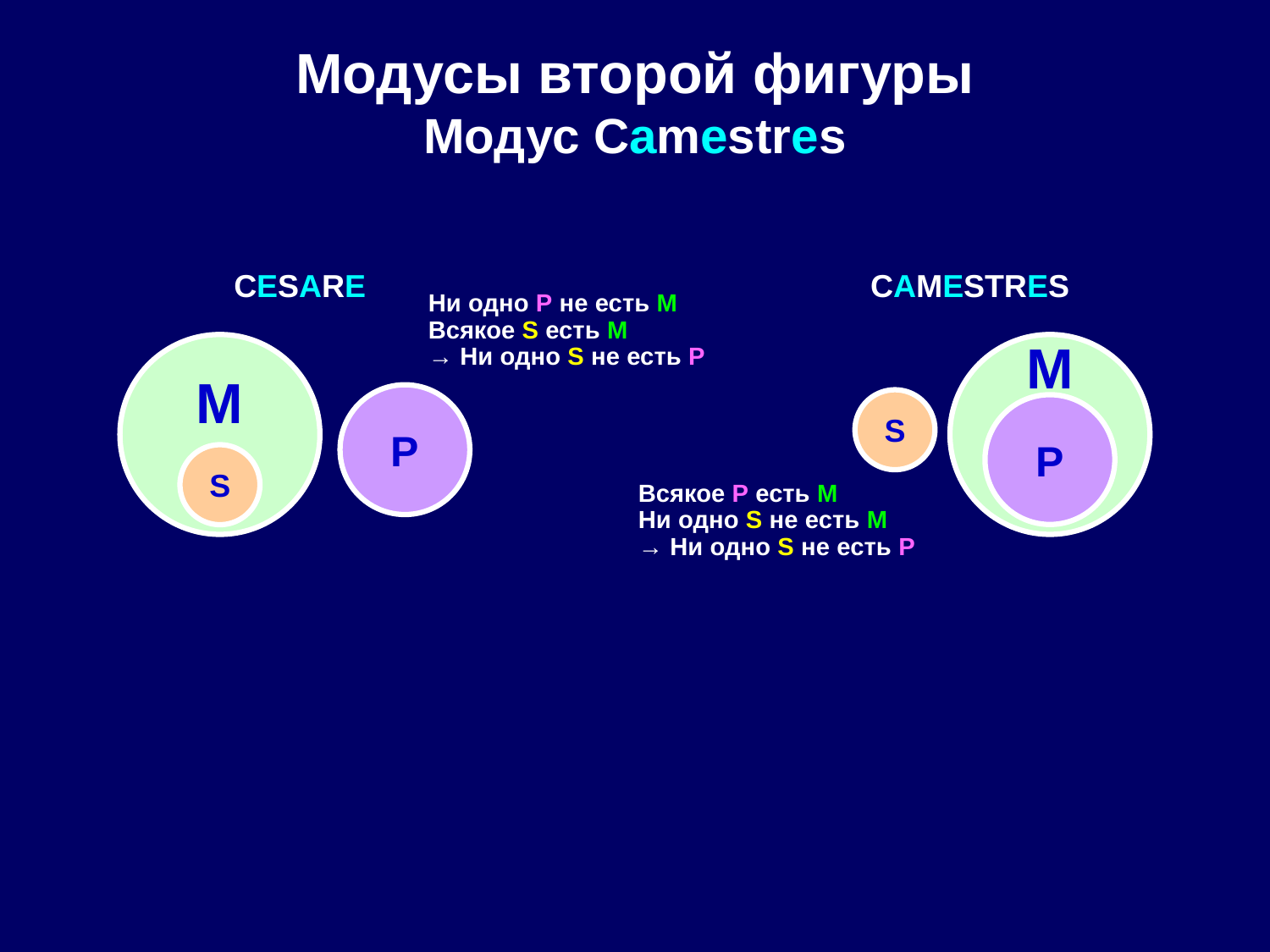

# Модусы второй фигуры Модус Camestres
CESARE
CAMESTRES
Ни одно P не есть M
Всякое S есть M
→ Ни одно S не есть P
M
M
P
S
P
S
Всякое P есть M
Ни одно S не есть M
→ Ни одно S не есть P